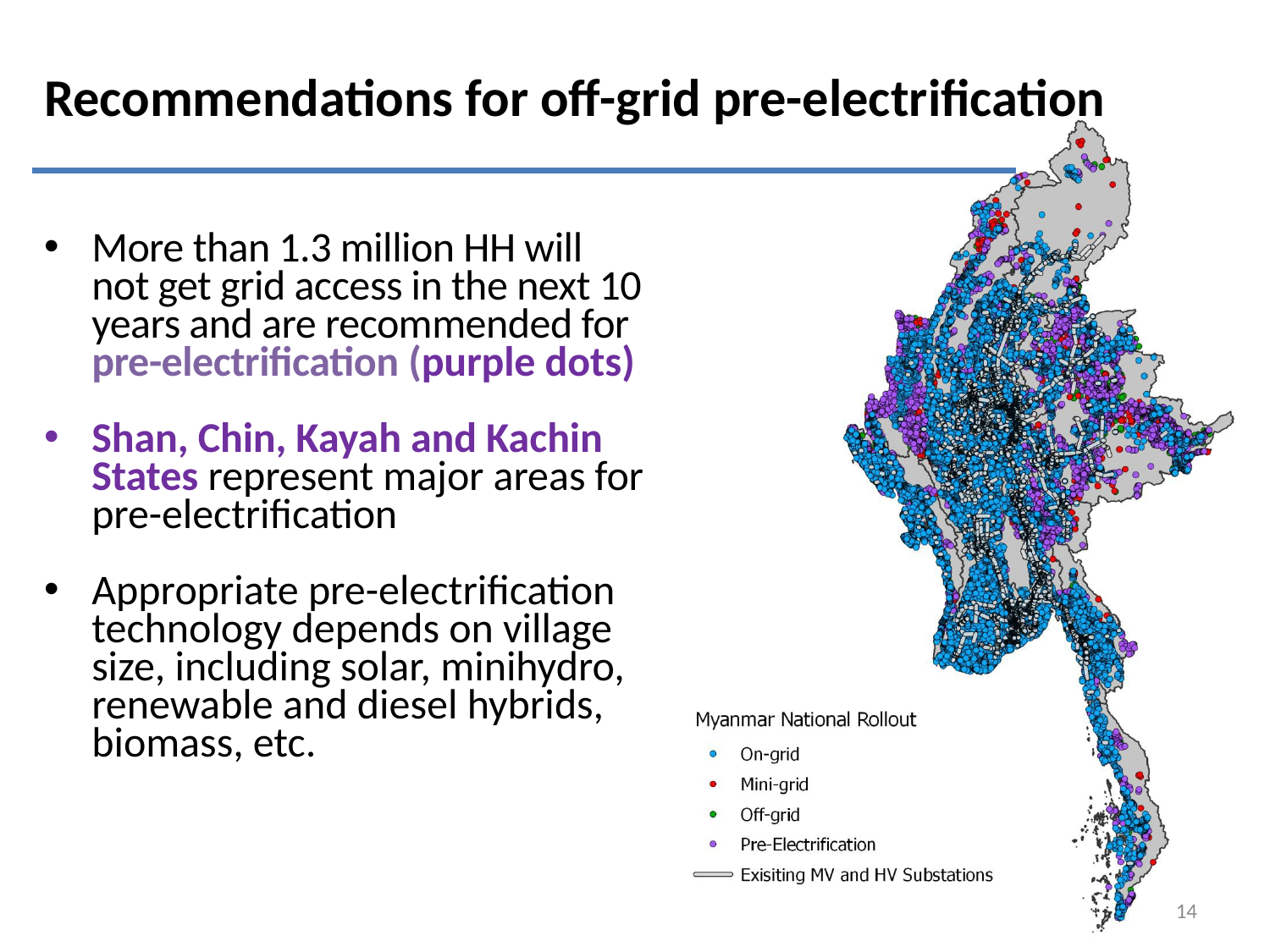

Recommendations for off-grid pre-electrification

More than 1.3 million HH will not get grid access in the next 10 years and are recommended for pre-electrification (purple dots)

Shan, Chin, Kayah and Kachin States represent major areas for pre-electrification

Appropriate pre-electrification technology depends on village size, including solar, minihydro, renewable and diesel hybrids, biomass, etc.

14